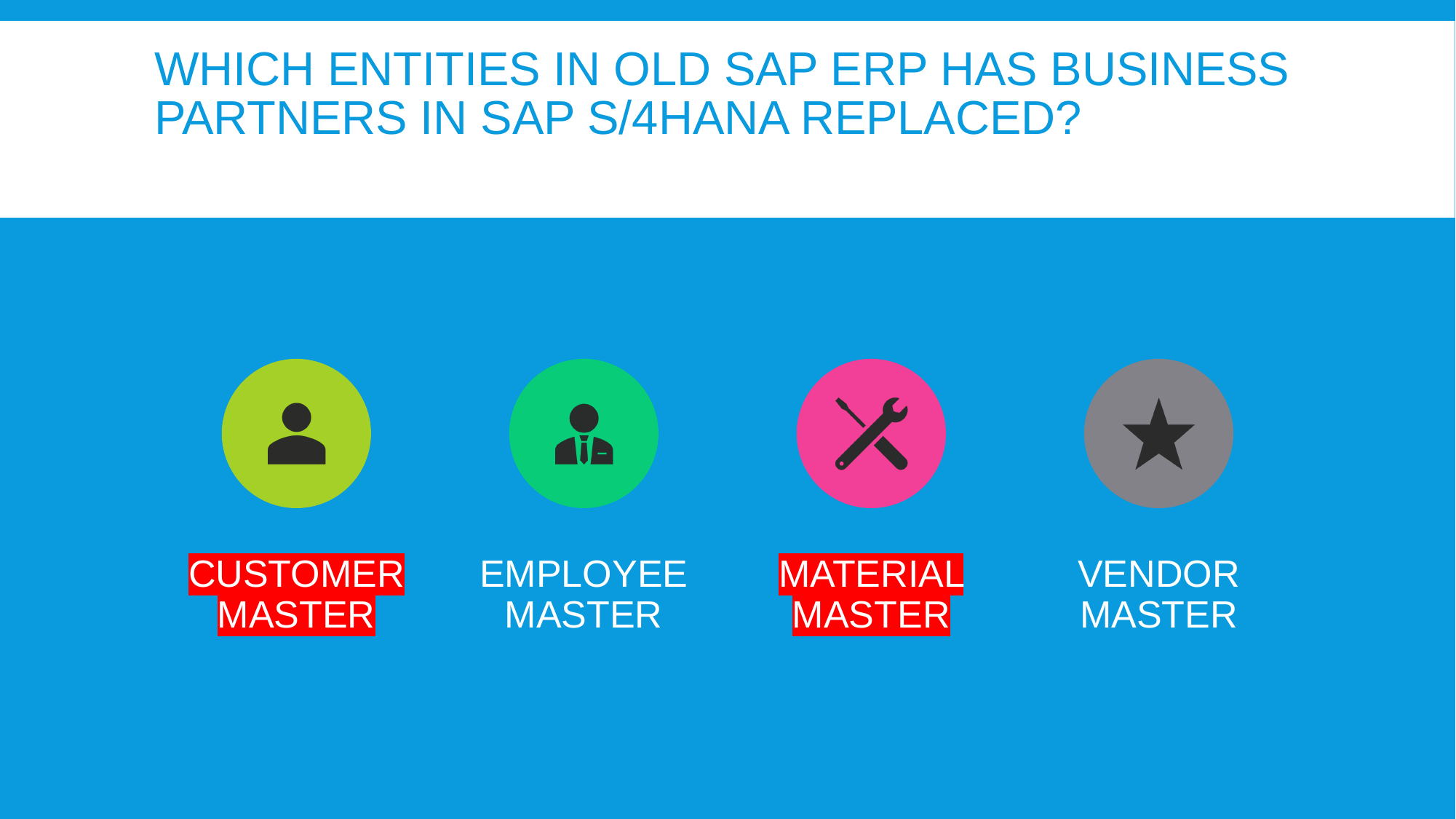

# Which entities in old SAP ERP has Business Partners in SAP S/4HANA replaced?
Customer Master
Employee Master
Material Master
Vendor Master